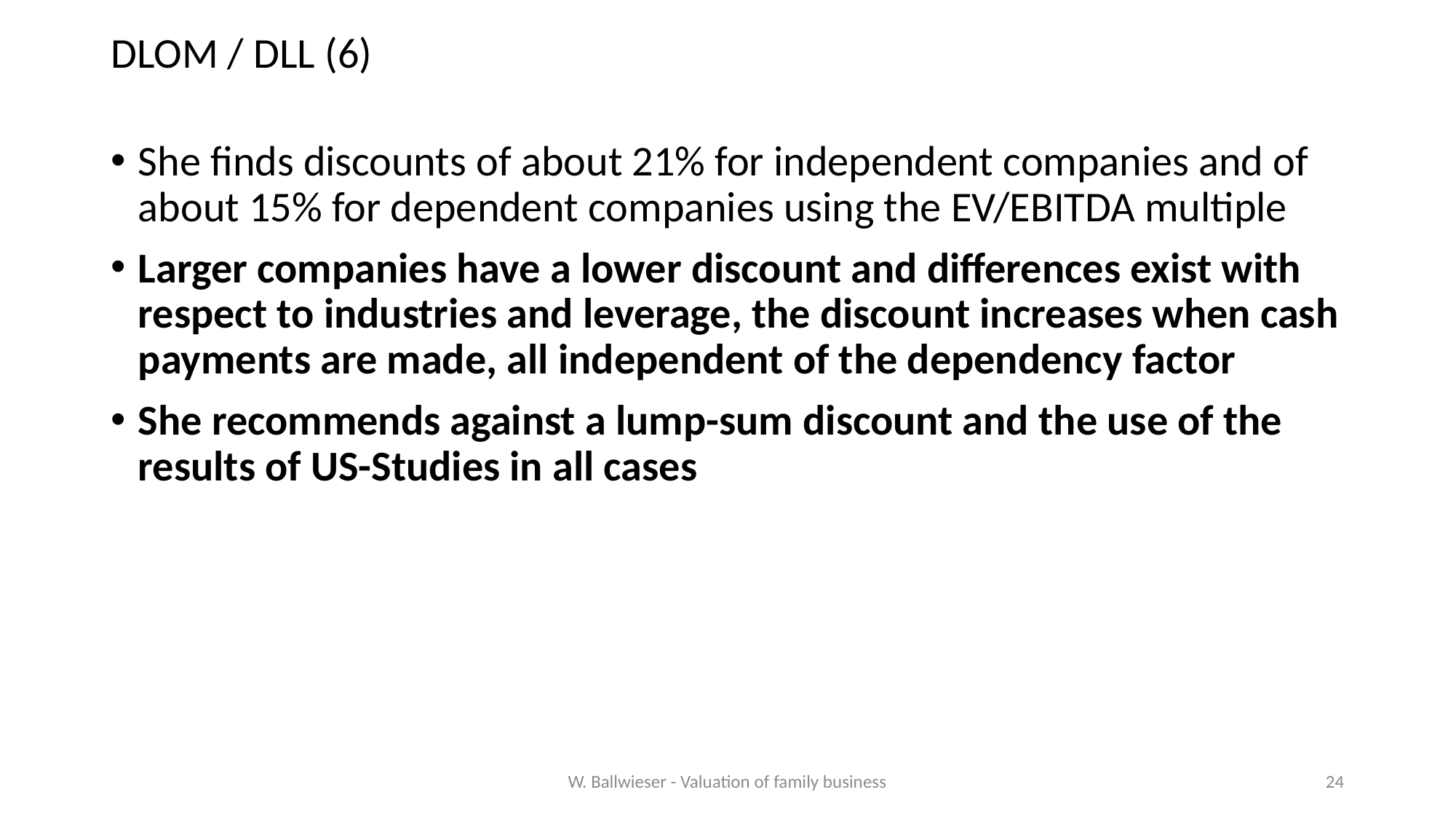

# DLOM / DLL (6)
She finds discounts of about 21% for independent companies and of about 15% for dependent companies using the EV/EBITDA multiple
Larger companies have a lower discount and differences exist with respect to industries and leverage, the discount increases when cash payments are made, all independent of the dependency factor
She recommends against a lump-sum discount and the use of the results of US-Studies in all cases

W. Ballwieser - Valuation of family business
24